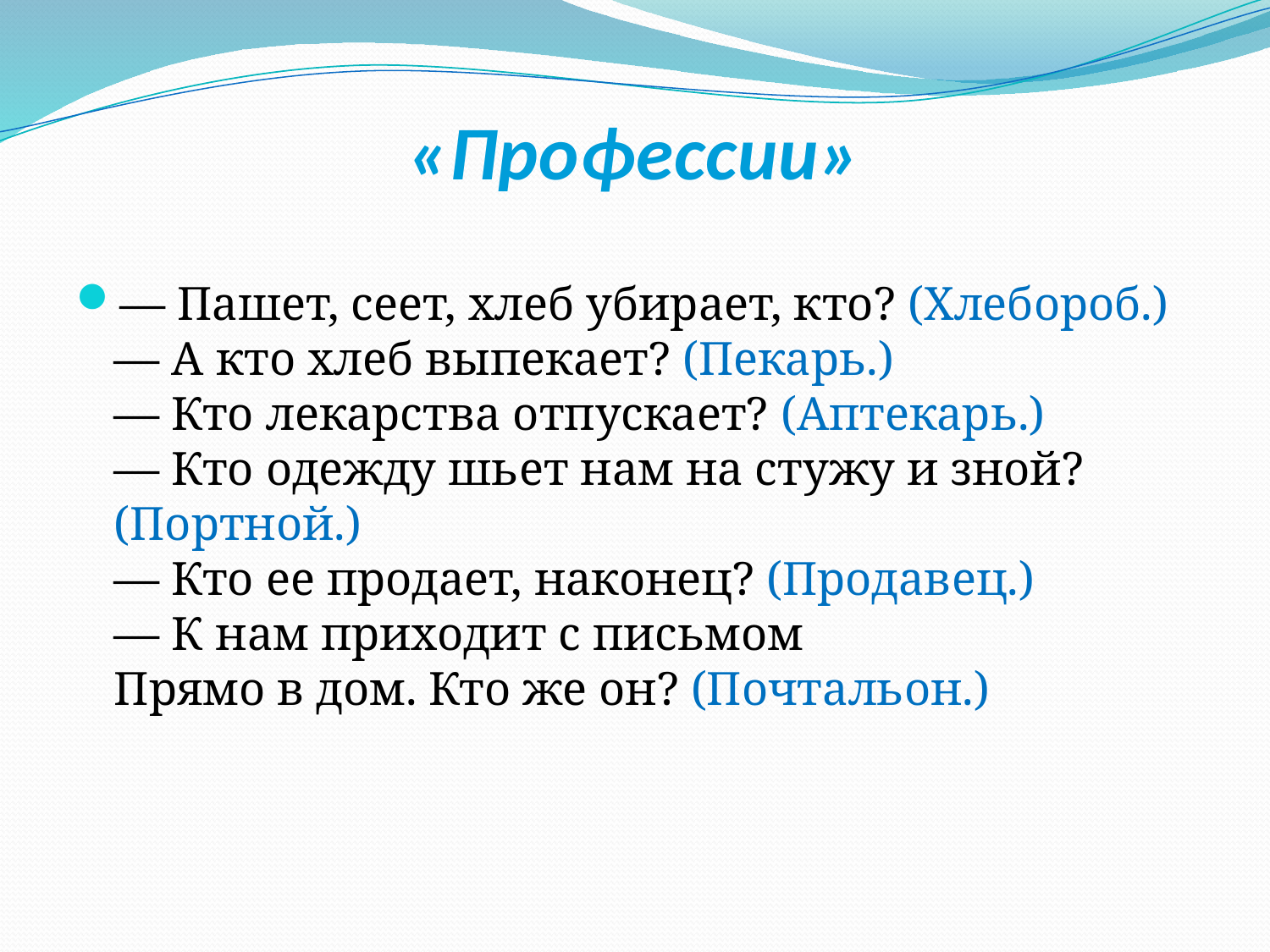

# «Профессии»
— Пашет, сеет, хлеб убирает, кто? (Хлебороб.)
— А кто хлеб выпекает? (Пекарь.)
— Кто лекарства отпускает? (Аптекарь.)
— Кто одежду шьет нам на стужу и зной? (Портной.)
— Кто ее продает, наконец? (Продавец.)
— К нам приходит с письмом 
Прямо в дом. Кто же он? (Почтальон.)